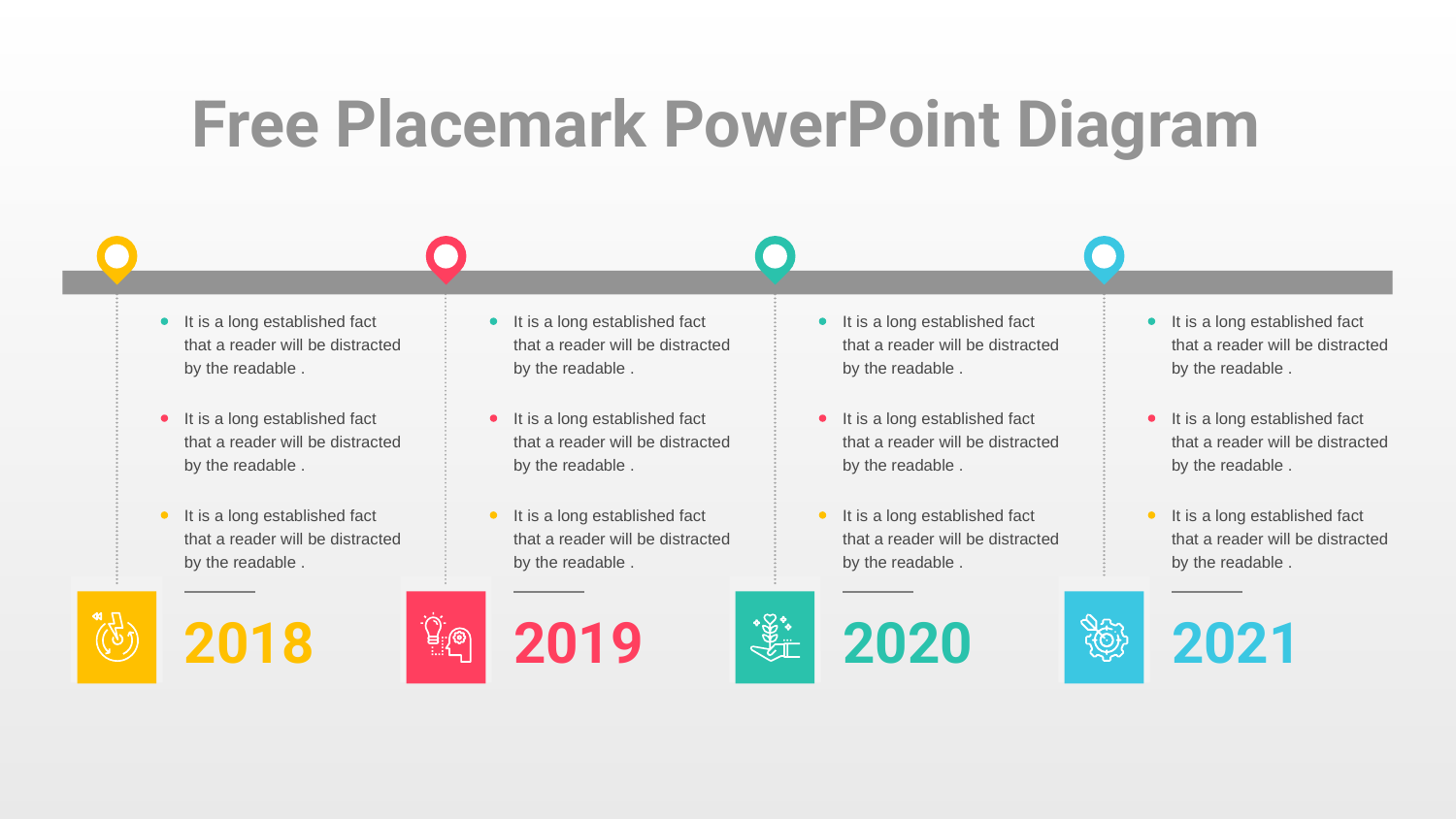

# Free Placemark PowerPoint Diagram

It is a long established fact that a reader will be distracted by the readable .
It is a long established fact that a reader will be distracted by the readable .
It is a long established fact that a reader will be distracted by the readable .
It is a long established fact that a reader will be distracted by the readable .

It is a long established fact that a reader will be distracted by the readable .
It is a long established fact that a reader will be distracted by the readable .
It is a long established fact that a reader will be distracted by the readable .
It is a long established fact that a reader will be distracted by the readable .

It is a long established fact that a reader will be distracted by the readable .
It is a long established fact that a reader will be distracted by the readable .
It is a long established fact that a reader will be distracted by the readable .
It is a long established fact that a reader will be distracted by the readable .

2018
2019
2020
2021